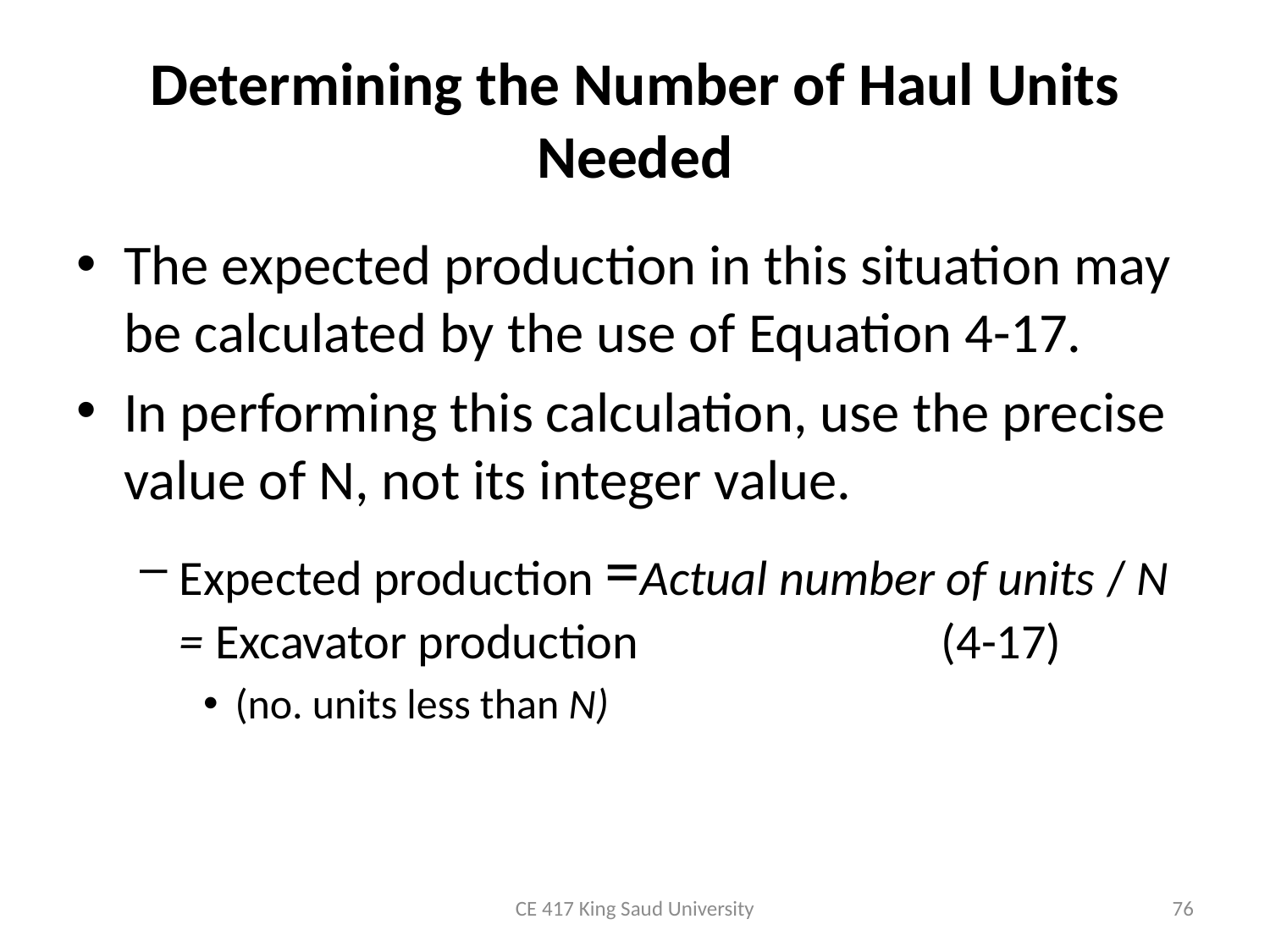

# Determining the Number of Haul Units Needed
The expected production in this situation may be calculated by the use of Equation 4-17.
In performing this calculation, use the precise value of N, not its integer value.
Expected production =Actual number of units / N = Excavator production 			(4-17)
(no. units less than N)
CE 417 King Saud University
76